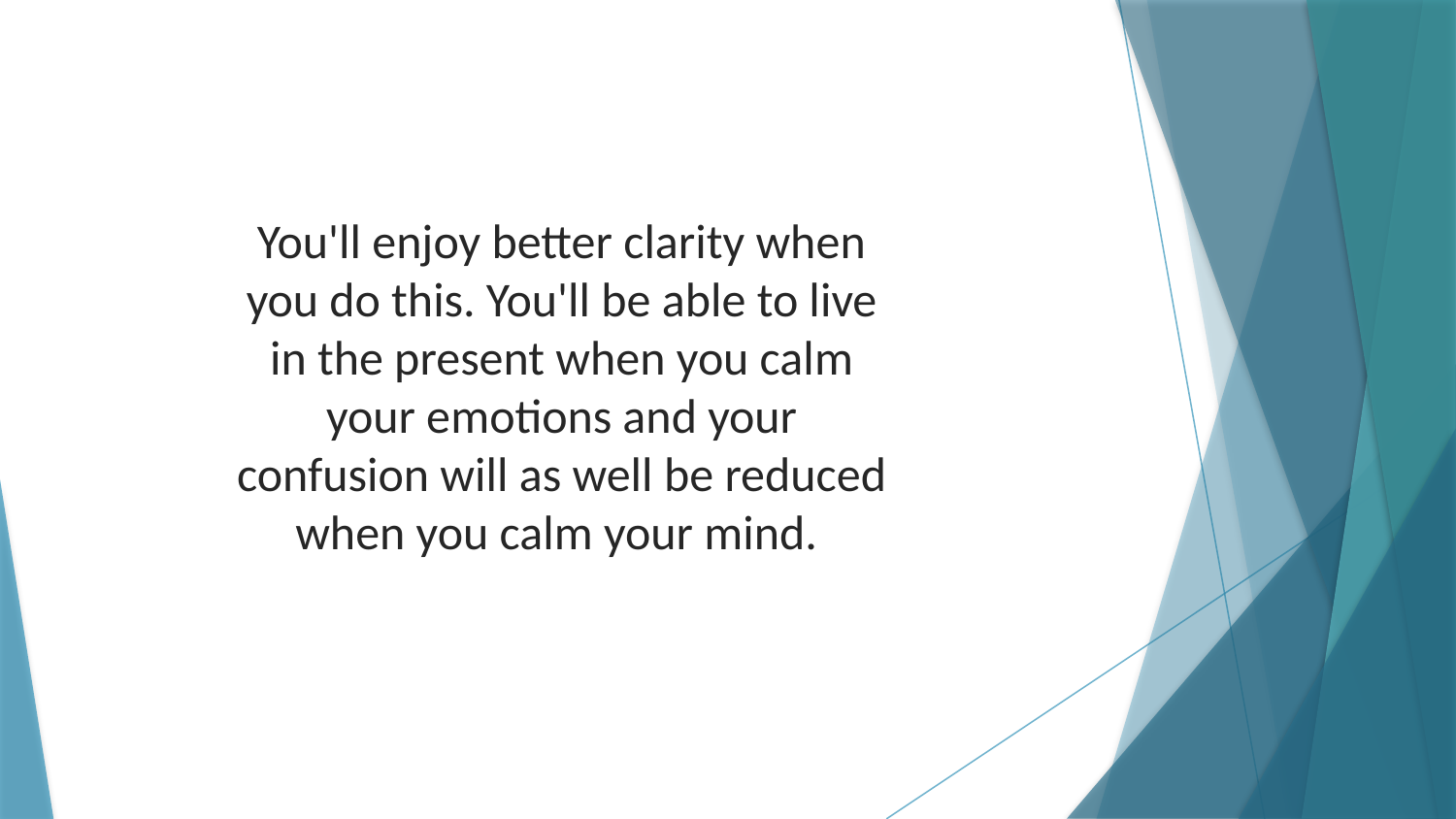

You'll enjoy better clarity when you do this. You'll be able to live in the present when you calm your emotions and your confusion will as well be reduced when you calm your mind.